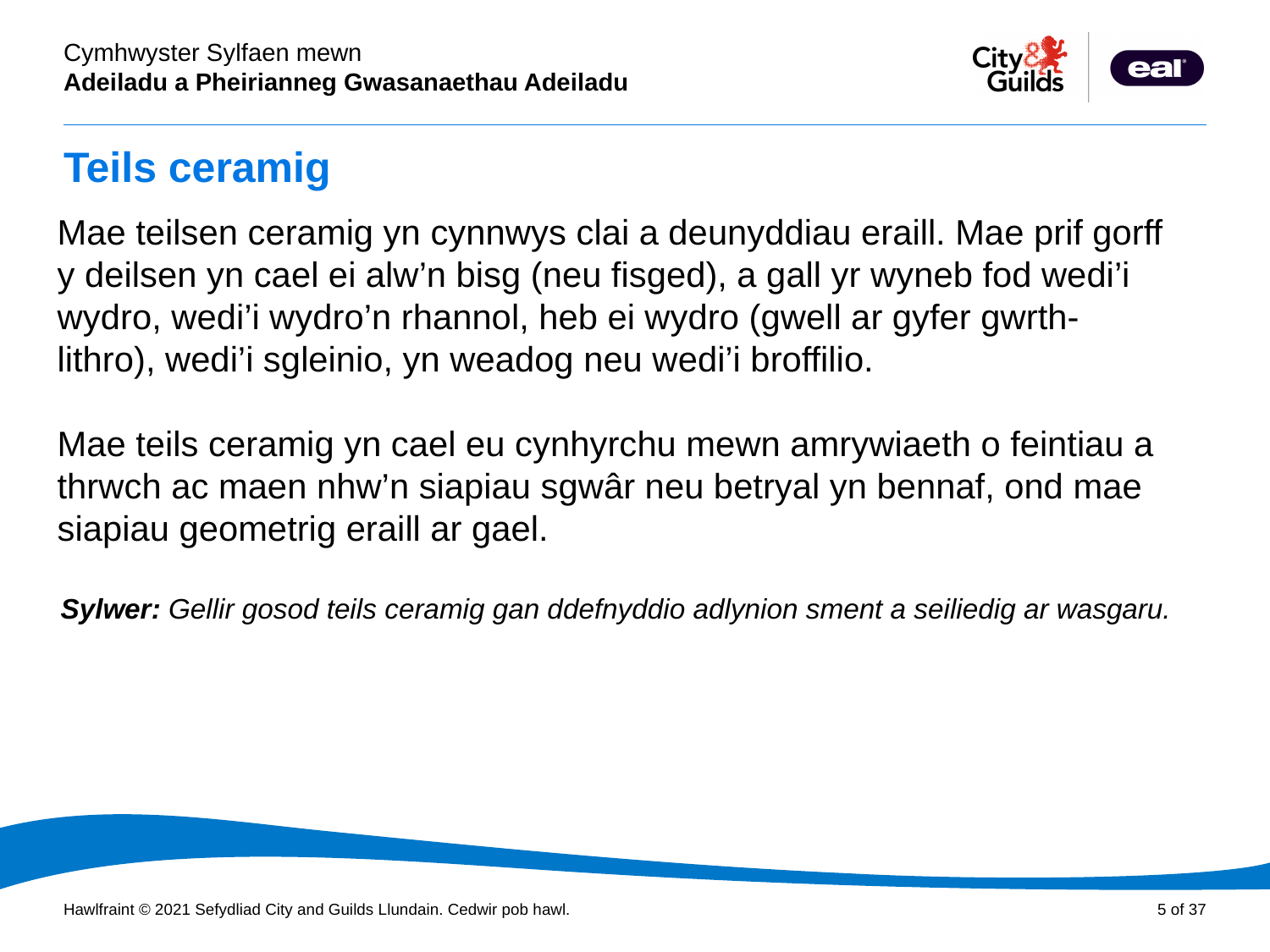

# Teils ceramig
Mae teilsen ceramig yn cynnwys clai a deunyddiau eraill. Mae prif gorff y deilsen yn cael ei alw’n bisg (neu fisged), a gall yr wyneb fod wedi’i wydro, wedi’i wydro’n rhannol, heb ei wydro (gwell ar gyfer gwrth-lithro), wedi’i sgleinio, yn weadog neu wedi’i broffilio.

Mae teils ceramig yn cael eu cynhyrchu mewn amrywiaeth o feintiau a thrwch ac maen nhw’n siapiau sgwâr neu betryal yn bennaf, ond mae siapiau geometrig eraill ar gael.

Sylwer: Gellir gosod teils ceramig gan ddefnyddio adlynion sment a seiliedig ar wasgaru.
3